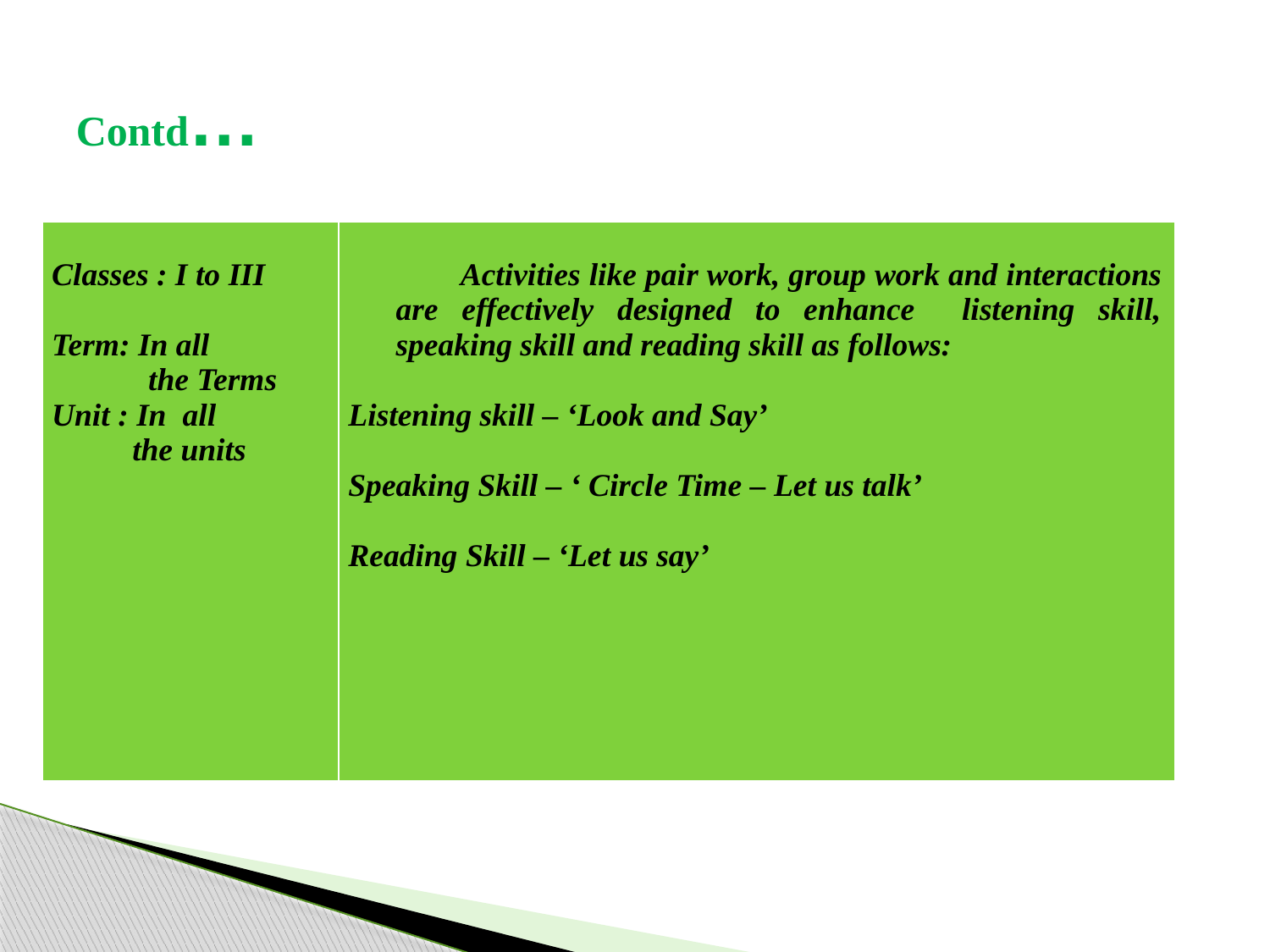

# Contd…
| Classes : I to III Term: In all the Terms Unit : In all the units | Activities like pair work, group work and interactions are effectively designed to enhance listening skill, speaking skill and reading skill as follows: Listening skill – ‘Look and Say’ Speaking Skill – ‘ Circle Time – Let us talk’ Reading Skill – ‘Let us say’ |
| --- | --- |